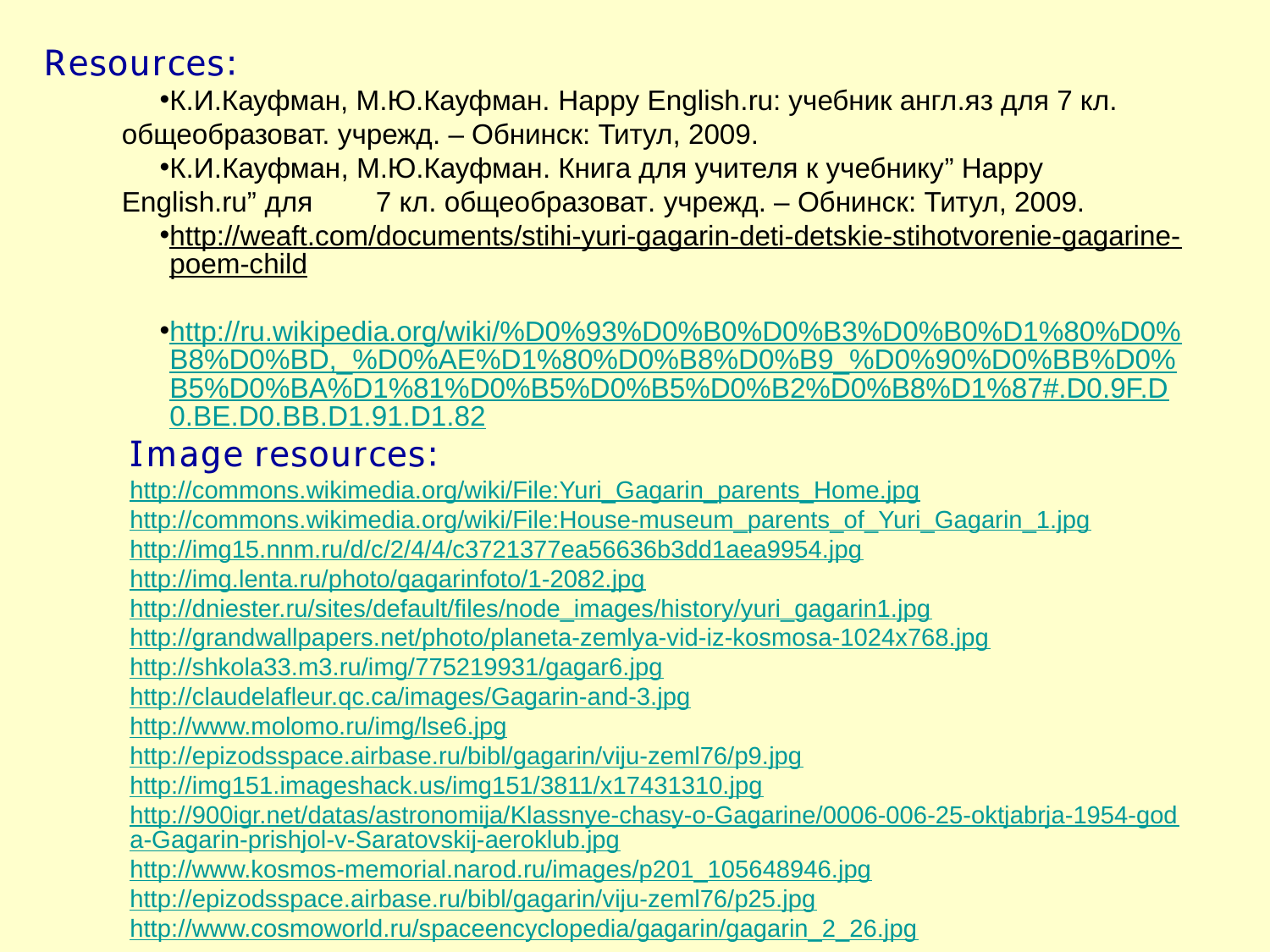

Resources:
К.И.Кауфман, М.Ю.Кауфман. Happy English.ru: учебник англ.яз для 7 кл. 	общеобразоват. учрежд. – Обнинск: Титул, 2009.
К.И.Кауфман, М.Ю.Кауфман. Книга для учителя к учебнику” Happy English.ru” для 	7 кл. общеобразоват. учрежд. – Обнинск: Титул, 2009.
http://weaft.com/documents/stihi-yuri-gagarin-deti-detskie-stihotvorenie-gagarine-poem-child
http://ru.wikipedia.org/wiki/%D0%93%D0%B0%D0%B3%D0%B0%D1%80%D0%B8%D0%BD,_%D0%AE%D1%80%D0%B8%D0%B9_%D0%90%D0%BB%D0%B5%D0%BA%D1%81%D0%B5%D0%B5%D0%B2%D0%B8%D1%87#.D0.9F.D0.BE.D0.BB.D1.91.D1.82
Image resources:
http://commons.wikimedia.org/wiki/File:Yuri_Gagarin_parents_Home.jpg
http://commons.wikimedia.org/wiki/File:House-museum_parents_of_Yuri_Gagarin_1.jpg
http://img15.nnm.ru/d/c/2/4/4/c3721377ea56636b3dd1aea9954.jpg
http://img.lenta.ru/photo/gagarinfoto/1-2082.jpg
http://dniester.ru/sites/default/files/node_images/history/yuri_gagarin1.jpg
http://grandwallpapers.net/photo/planeta-zemlya-vid-iz-kosmosa-1024x768.jpg
http://shkola33.m3.ru/img/775219931/gagar6.jpg
http://claudelafleur.qc.ca/images/Gagarin-and-3.jpg
http://www.molomo.ru/img/lse6.jpg
http://epizodsspace.airbase.ru/bibl/gagarin/viju-zeml76/p9.jpg
http://img151.imageshack.us/img151/3811/x17431310.jpg
http://900igr.net/datas/astronomija/Klassnye-chasy-o-Gagarine/0006-006-25-oktjabrja-1954-goda-Gagarin-prishjol-v-Saratovskij-aeroklub.jpg
http://www.kosmos-memorial.narod.ru/images/p201_105648946.jpg
http://epizodsspace.airbase.ru/bibl/gagarin/viju-zeml76/p25.jpg
http://www.cosmoworld.ru/spaceencyclopedia/gagarin/gagarin_2_26.jpg